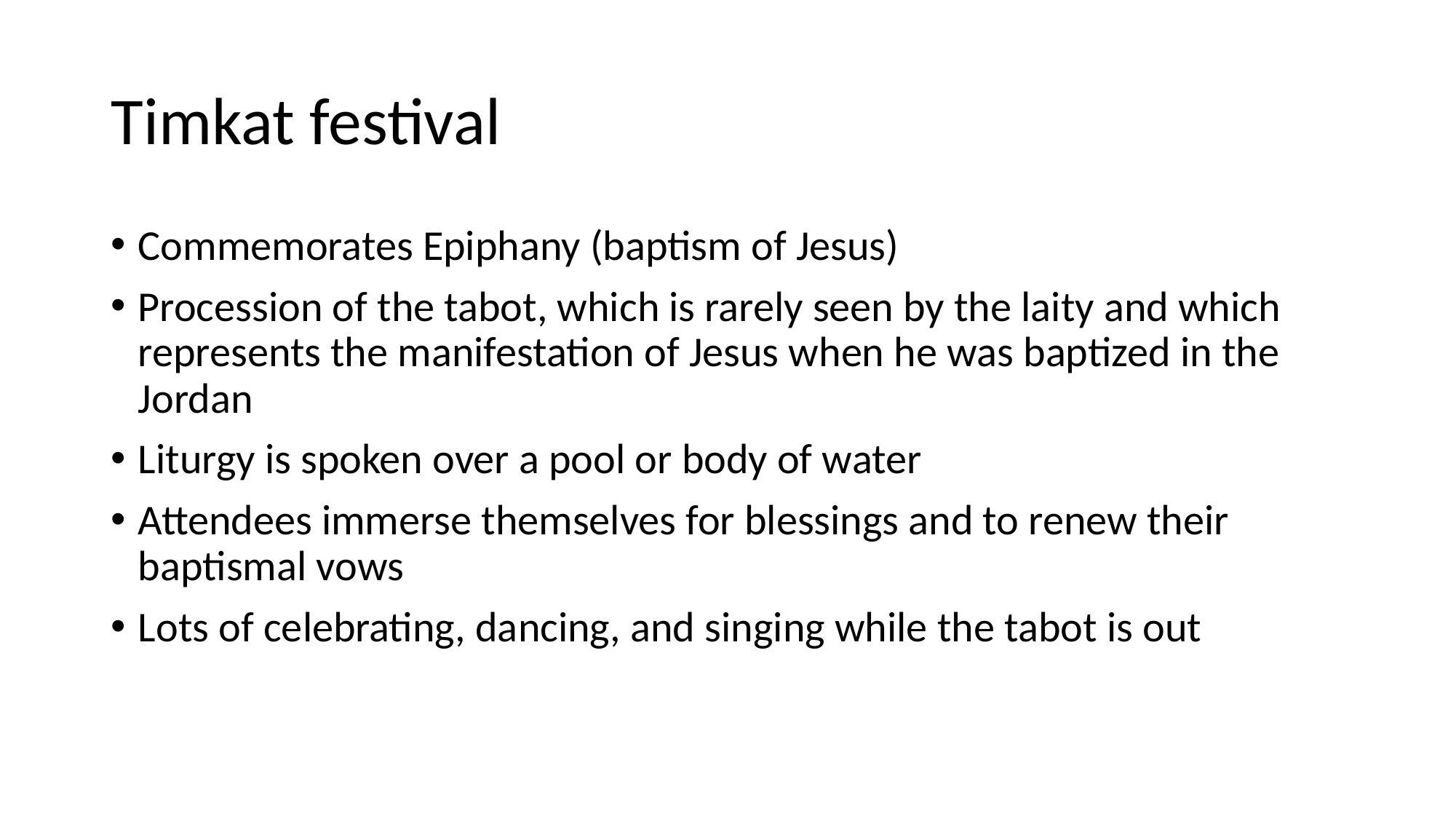

# Timkat festival
Commemorates Epiphany (baptism of Jesus)
Procession of the tabot, which is rarely seen by the laity and which represents the manifestation of Jesus when he was baptized in the Jordan
Liturgy is spoken over a pool or body of water
Attendees immerse themselves for blessings and to renew their baptismal vows
Lots of celebrating, dancing, and singing while the tabot is out